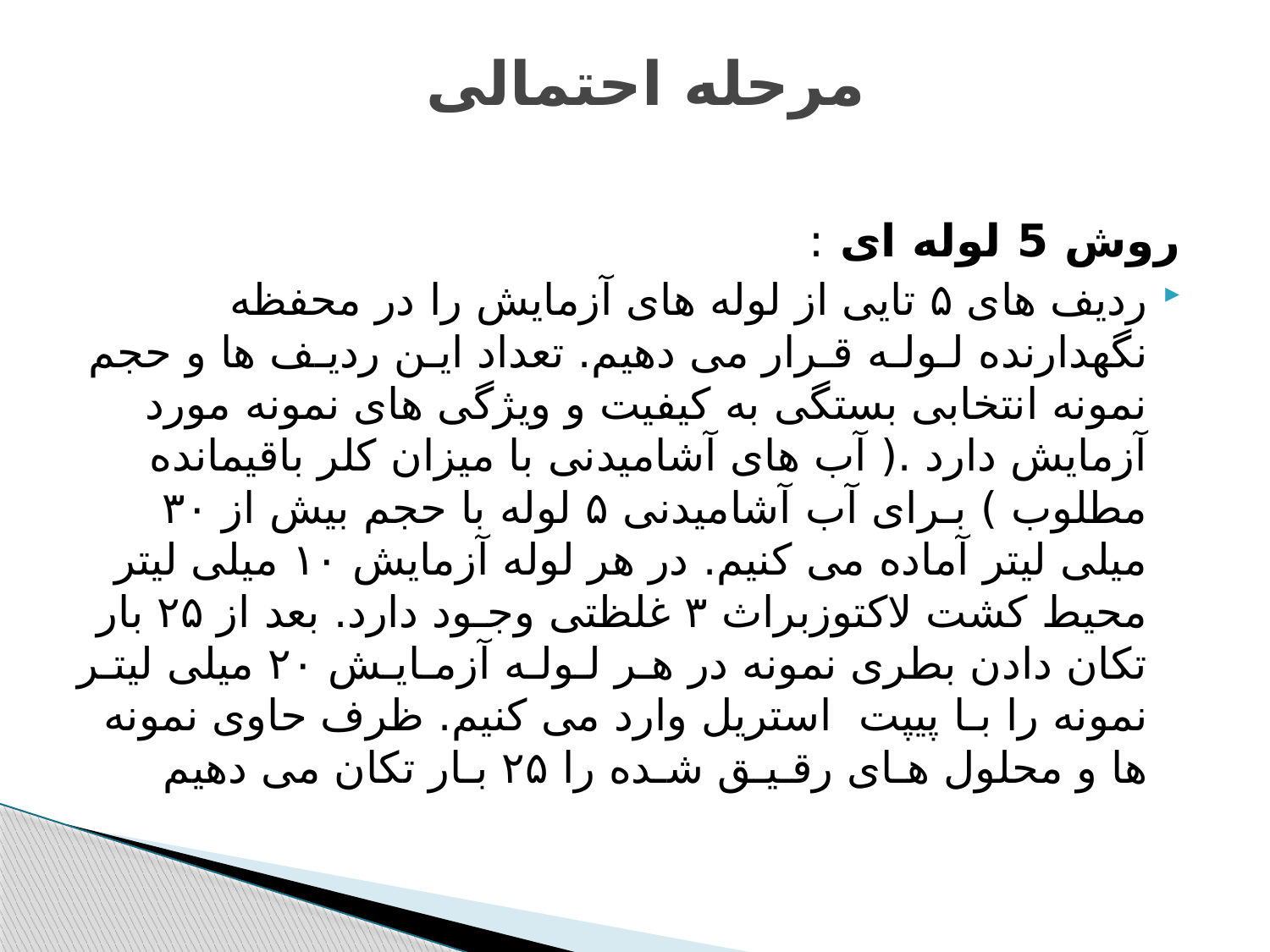

# مرحله احتمالی
روش 5 لوله ای :
ردیف های ۵ تایی از لوله های آزمایش را در محفظه نگهدارنده لـولـه قـرار می دهیم. تعداد ایـن ردیـف ها و حجم نمونه انتخابی بستگی به کیفیت و ویژگی های نمونه مورد آزمایش دارد .( آب های آشامیدنی با میزان کلر باقیمانده مطلوب ) بـرای آب آشامیدنی ۵ لوله با حجم بیش از ۳۰ میلی لیتر آماده می کنیم. در هر لوله آزمایش ۱۰ میلی لیتر محیط کشت لاکتوزبراث ۳ غلظتی وجـود دارد. بعد از ۲۵ بار تکان دادن بطری نمونه در هـر لـولـه آزمـایـش ۲۰ میلی لیتـر نمونه را بـا پیپت  استریل وارد می کنیم. ظرف حاوی نمونه ها و محلول هـای رقـیـق شـده را ۲۵ بـار تکان می دهیم